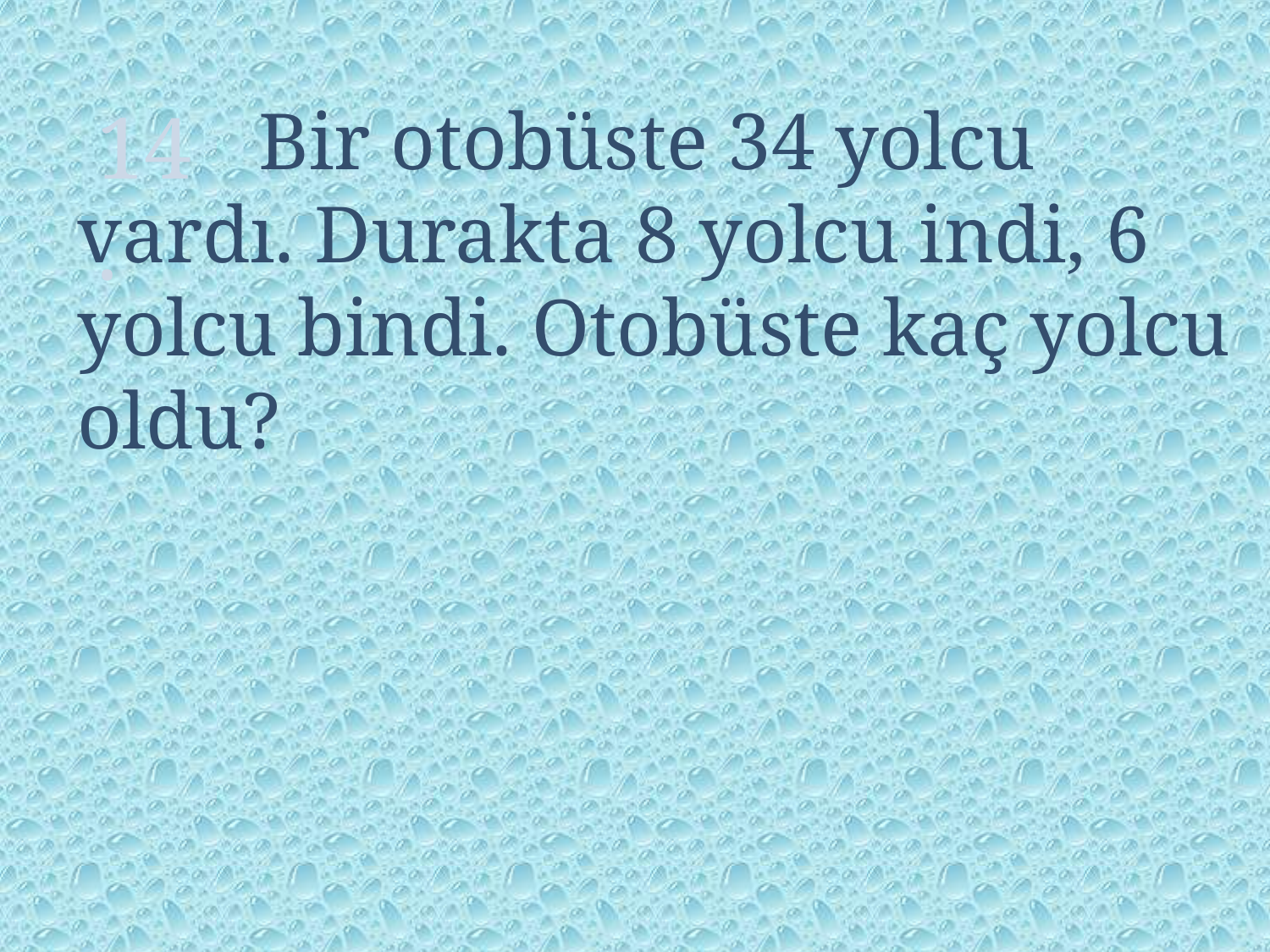

14.
         Bir otobüste 34 yolcu vardı. Durakta 8 yolcu indi, 6 yolcu bindi. Otobüste kaç yolcu oldu?